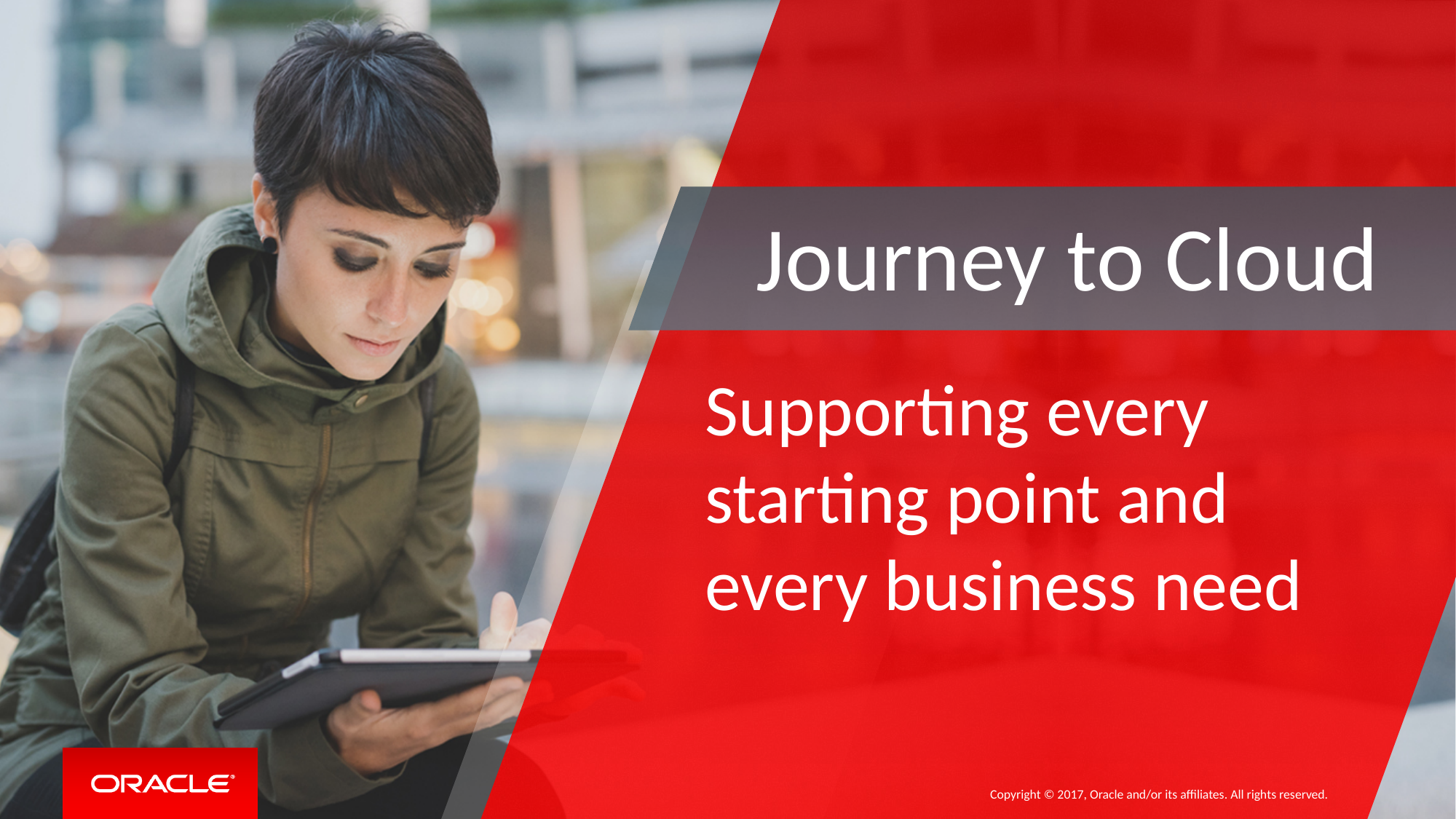

Journey to Cloud
Supporting every starting point and every business need

Copyright © 2017, Oracle and/or its affiliates. All rights reserved.